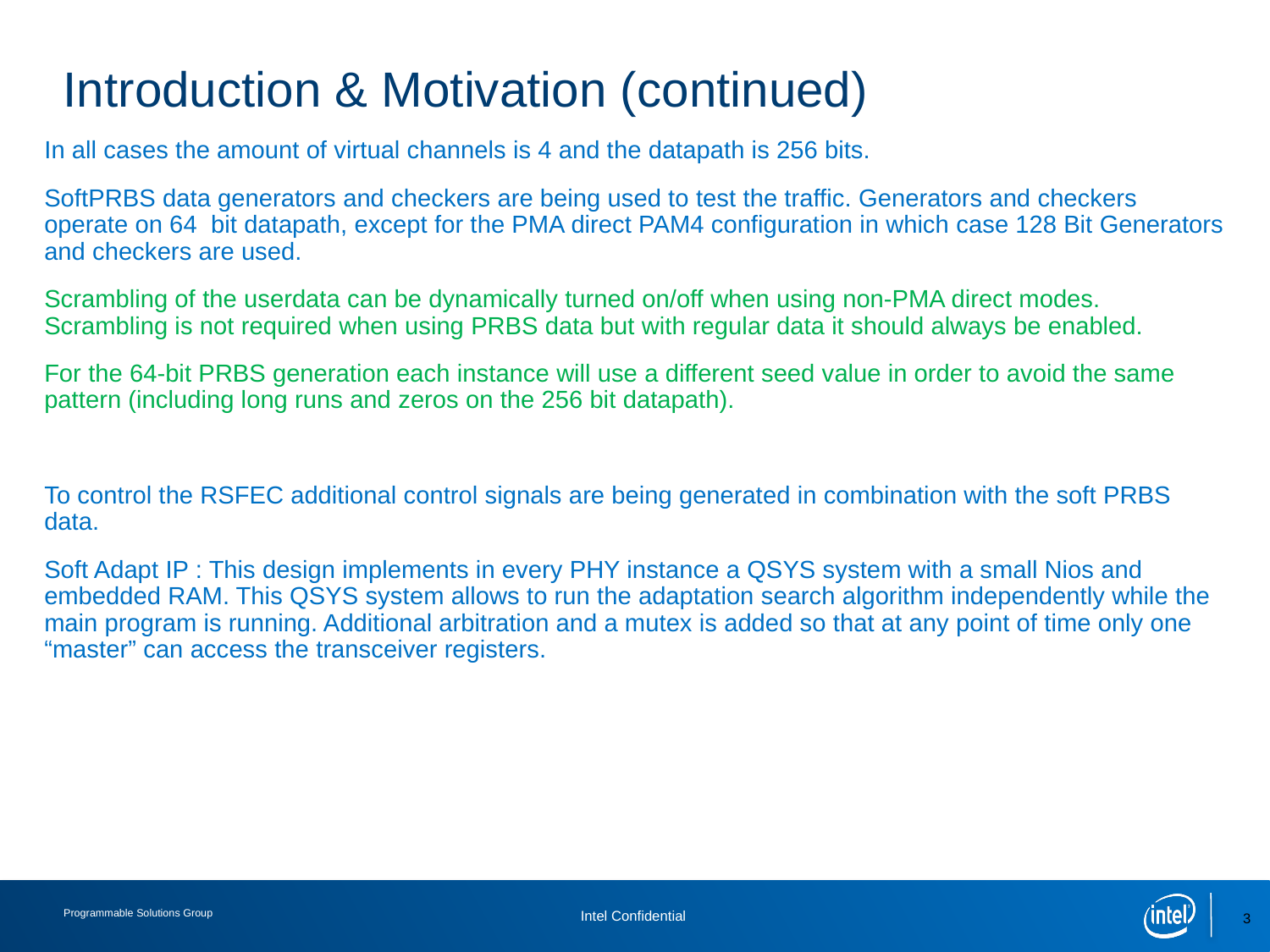

# Introduction & Motivation (continued)
In all cases the amount of virtual channels is 4 and the datapath is 256 bits.
SoftPRBS data generators and checkers are being used to test the traffic. Generators and checkers operate on 64  bit datapath, except for the PMA direct PAM4 configuration in which case 128 Bit Generators and checkers are used.
Scrambling of the userdata can be dynamically turned on/off when using non-PMA direct modes. Scrambling is not required when using PRBS data but with regular data it should always be enabled.
For the 64-bit PRBS generation each instance will use a different seed value in order to avoid the same pattern (including long runs and zeros on the 256 bit datapath).

To control the RSFEC additional control signals are being generated in combination with the soft PRBS data.
Soft Adapt IP : This design implements in every PHY instance a QSYS system with a small Nios and embedded RAM. This QSYS system allows to run the adaptation search algorithm independently while the main program is running. Additional arbitration and a mutex is added so that at any point of time only one “master” can access the transceiver registers.
3